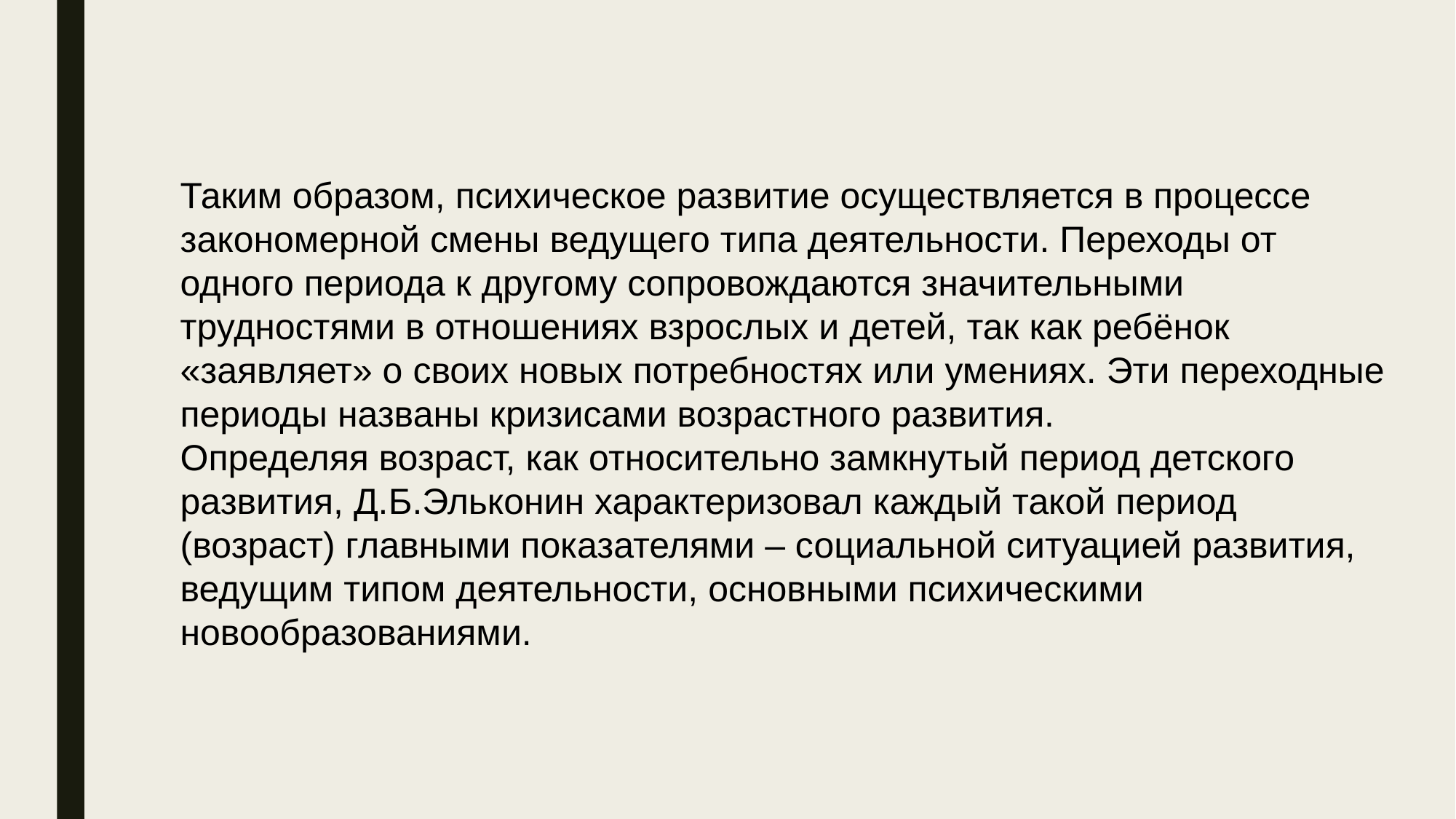

Таким образом, психическое развитие осуществляется в процессе закономерной смены ведущего типа деятельности. Переходы от одного периода к другому сопровождаются значительными трудностями в отношениях взрослых и детей, так как ребёнок «заявляет» о своих новых потребностях или умениях. Эти переходные периоды названы кризисами возрастного развития.
Определяя возраст, как относительно замкнутый период детского развития, Д.Б.Эльконин характеризовал каждый такой период (возраст) главными показателями – социальной ситуацией развития, ведущим типом деятельности, основными психическими новообразованиями.